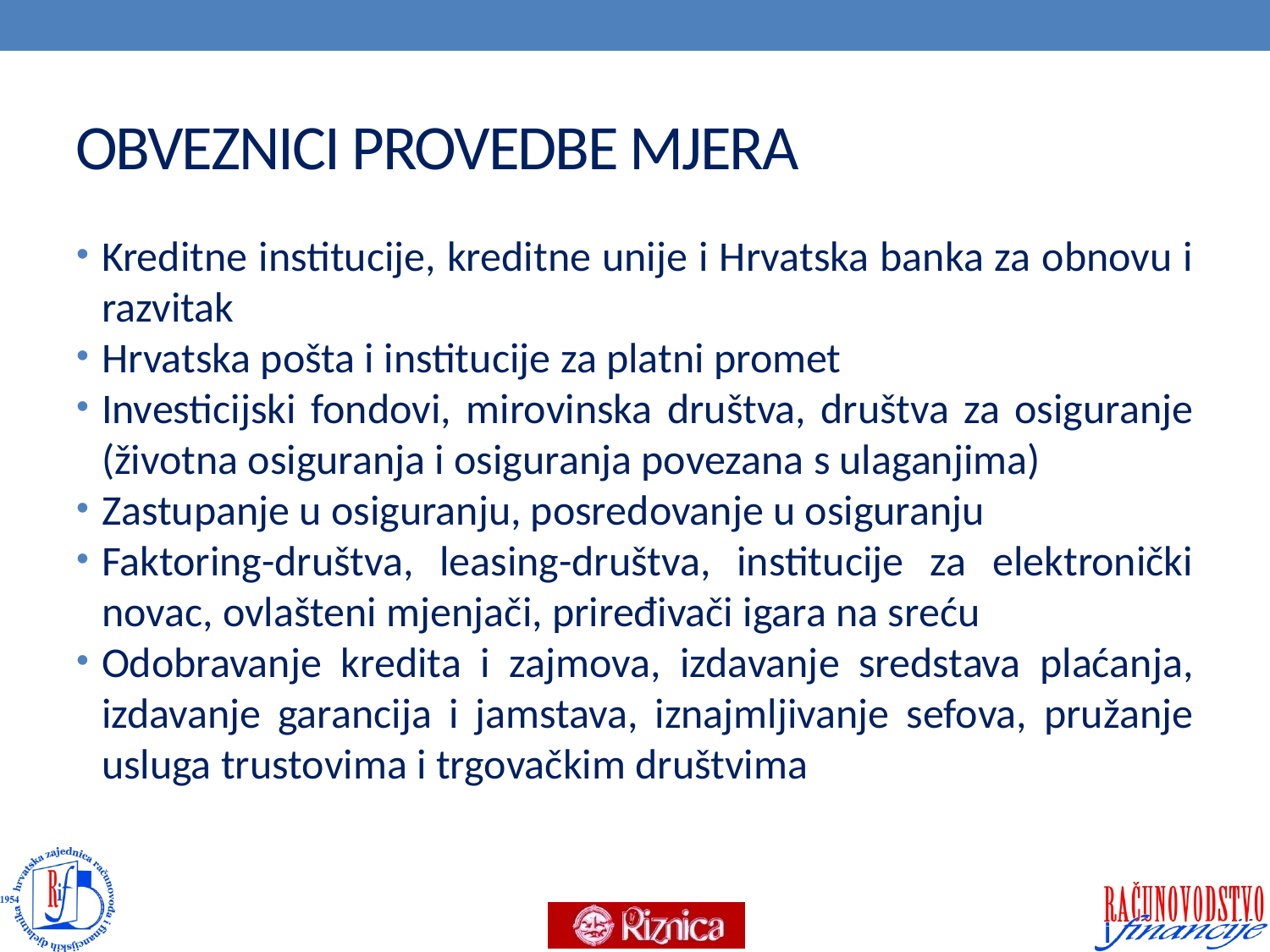

# OBVEZNICI PROVEDBE MJERA
Kreditne institucije, kreditne unije i Hrvatska banka za obnovu i razvitak
Hrvatska pošta i institucije za platni promet
Investicijski fondovi, mirovinska društva, društva za osiguranje (životna osiguranja i osiguranja povezana s ulaganjima)
Zastupanje u osiguranju, posredovanje u osiguranju
Faktoring-društva, leasing-društva, institucije za elektronički novac, ovlašteni mjenjači, priređivači igara na sreću
Odobravanje kredita i zajmova, izdavanje sredstava plaćanja, izdavanje garancija i jamstava, iznajmljivanje sefova, pružanje usluga trustovima i trgovačkim društvima